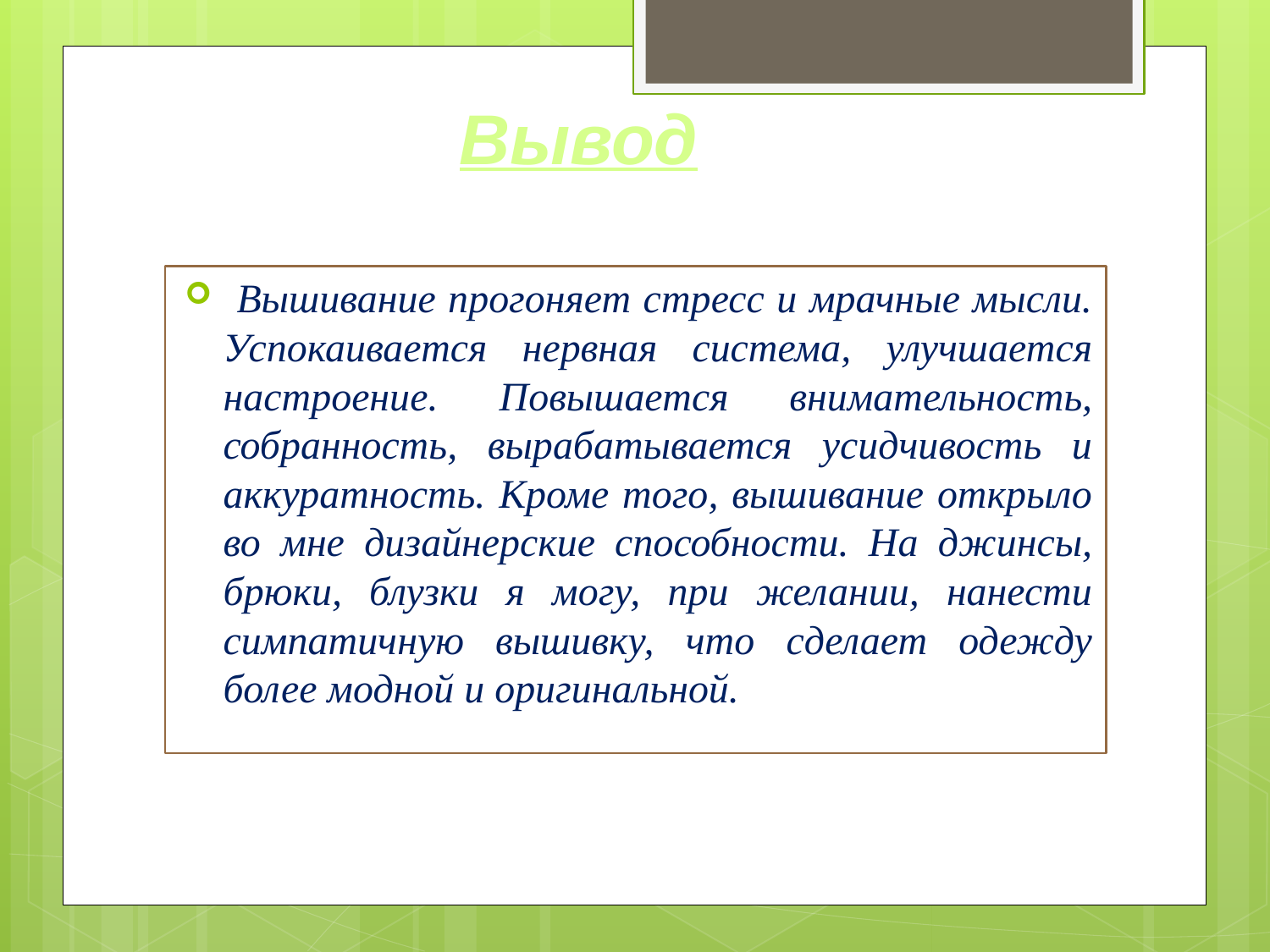

# Вывод
 Вышивание прогоняет стресс и мрачные мысли. Успокаивается нервная система, улучшается настроение. Повышается внимательность, собранность, вырабатывается усидчивость и аккуратность. Кроме того, вышивание открыло во мне дизайнерские способности. На джинсы, брюки, блузки я могу, при желании, нанести симпатичную вышивку, что сделает одежду более модной и оригинальной.